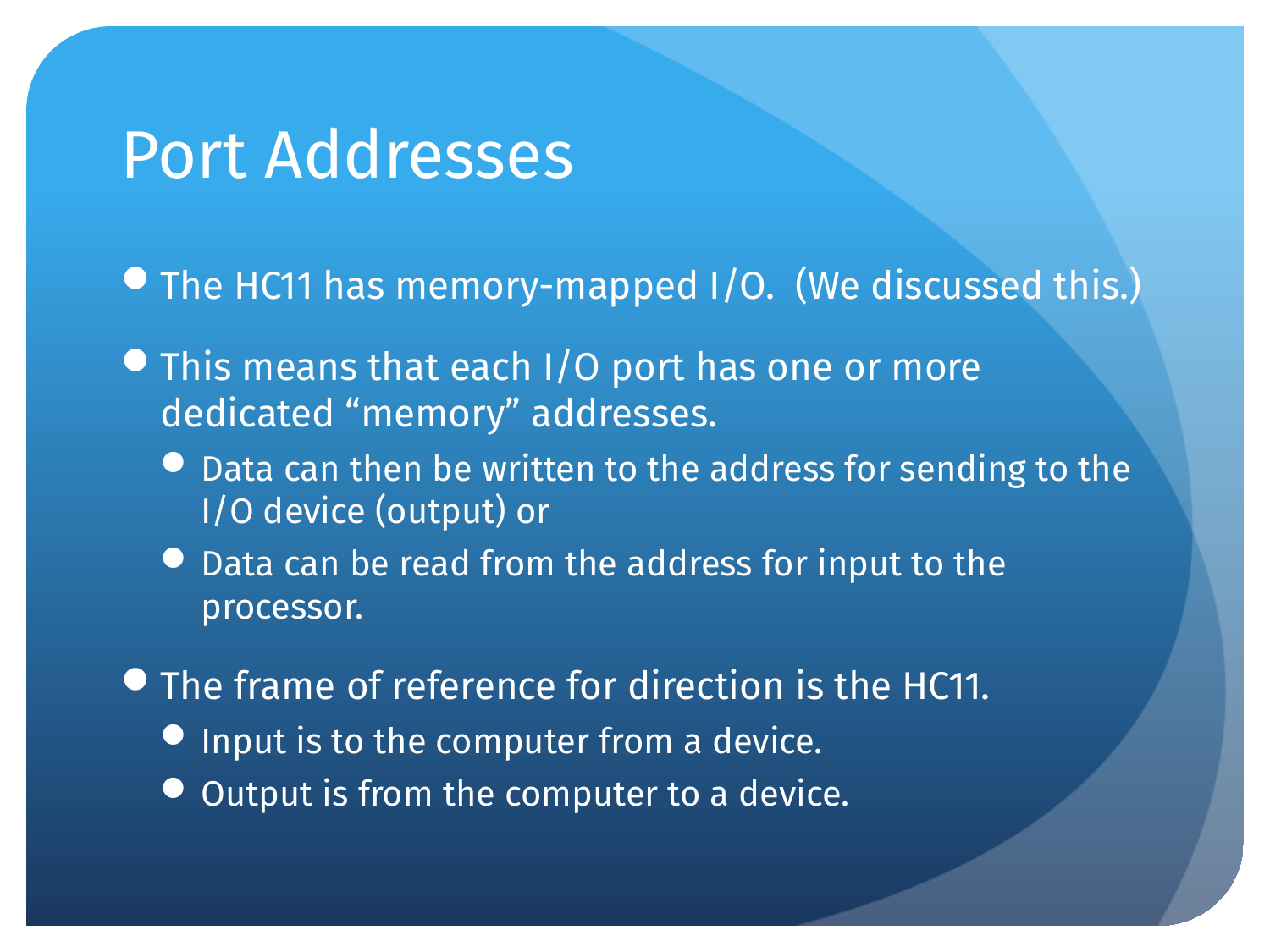

# Port Addresses
The HC11 has memory-mapped I/O.  (We discussed this.)
This means that each I/O port has one or more dedicated “memory” addresses.
Data can then be written to the address for sending to the I/O device (output) or
Data can be read from the address for input to the processor.
The frame of reference for direction is the HC11.
Input is to the computer from a device.
Output is from the computer to a device.